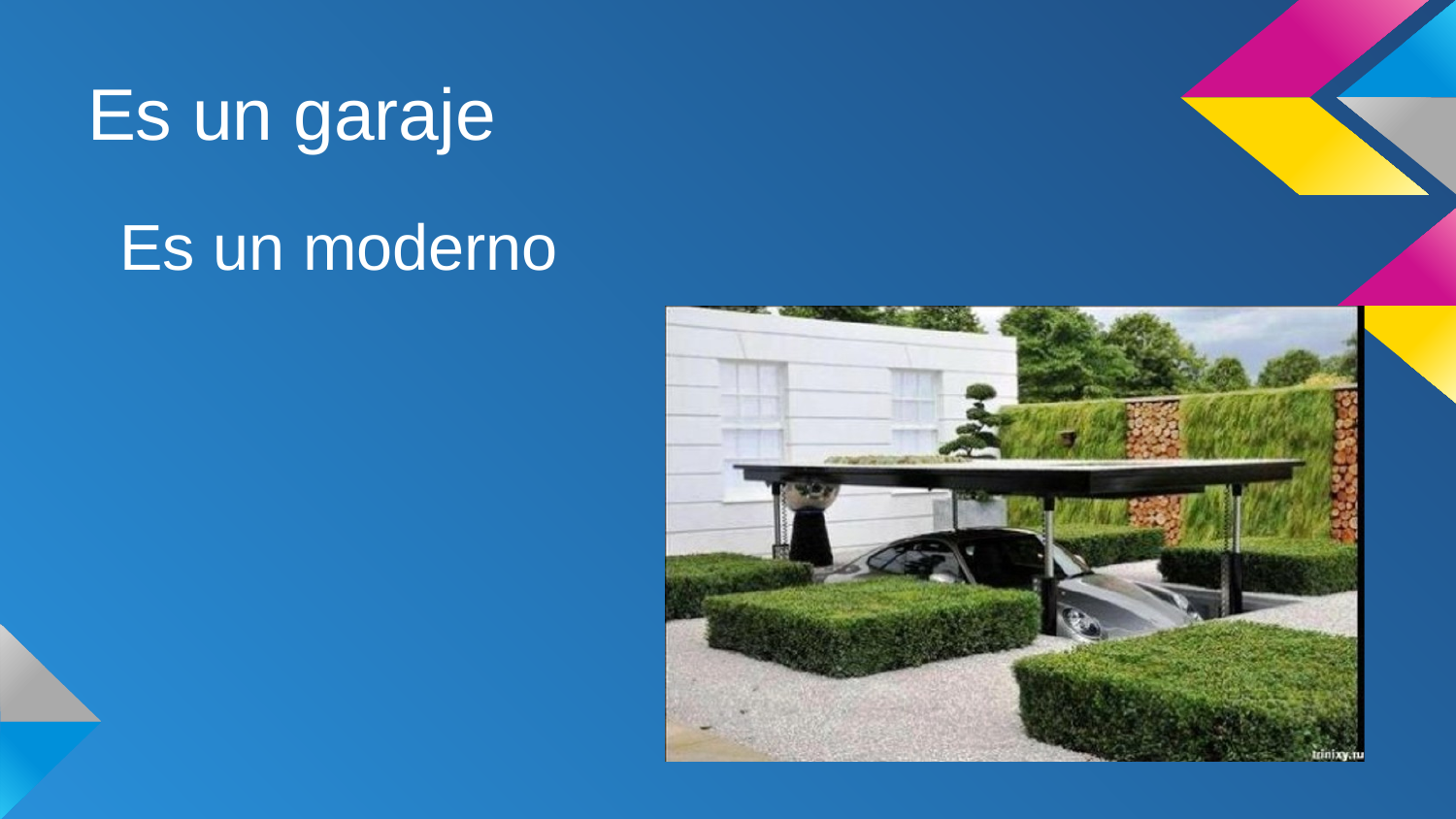

# Es un garaje
Es un moderno